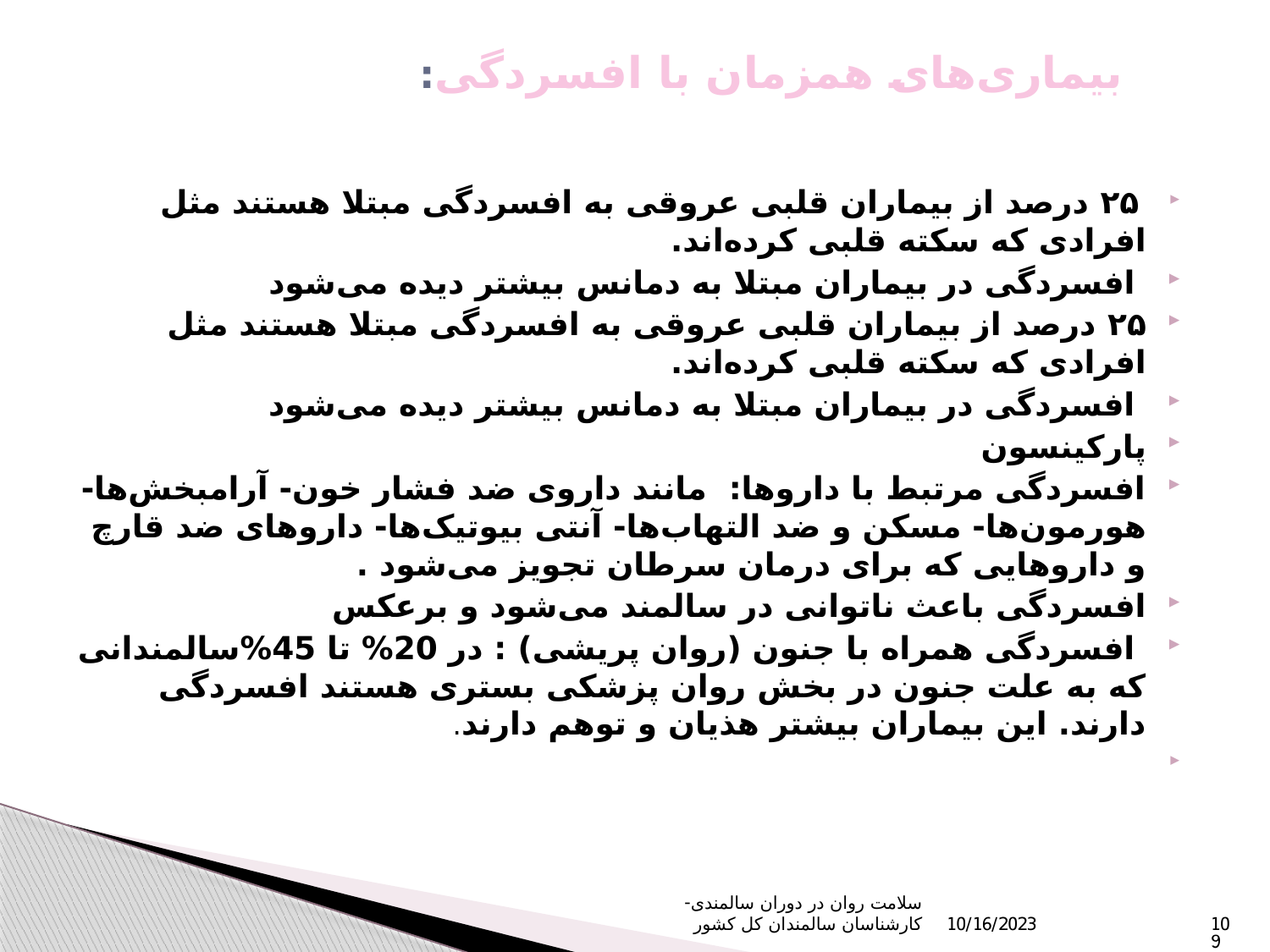

# بیماری‌های همزمان با افسردگی:
 ۲۵ درصد از بیماران قلبی عروقی به افسردگی مبتلا هستند مثل افرادی که سکته قلبی کرده‌اند.
 افسردگی در بیماران مبتلا به دمانس بیشتر دیده می‌شود
۲۵ درصد از بیماران قلبی عروقی به افسردگی مبتلا هستند مثل افرادی که سکته قلبی کرده‌اند.
 افسردگی در بیماران مبتلا به دمانس بیشتر دیده می‌شود
پارکینسون
افسردگی مرتبط با داروها:  مانند داروی ضد فشار خون- آرامبخش‌ها- هورمون‌ها- مسکن و ضد التهاب‌ها- آنتی بیوتیک‌ها- داروهای ضد قارچ و داروهایی که برای درمان سرطان تجویز می‌شود .
افسردگی باعث ناتوانی در سالمند می‌شود و برعکس
 افسردگی همراه با جنون (روان پریشی) : در 20% تا 45%سالمندانی که به علت جنون در بخش روان پزشکی بستری هستند افسردگی دارند. این بیماران بیشتر هذیان و توهم دارند.

سلامت روان در دوران سالمندی- کارشناسان سالمندان کل کشور
10/16/2023
109